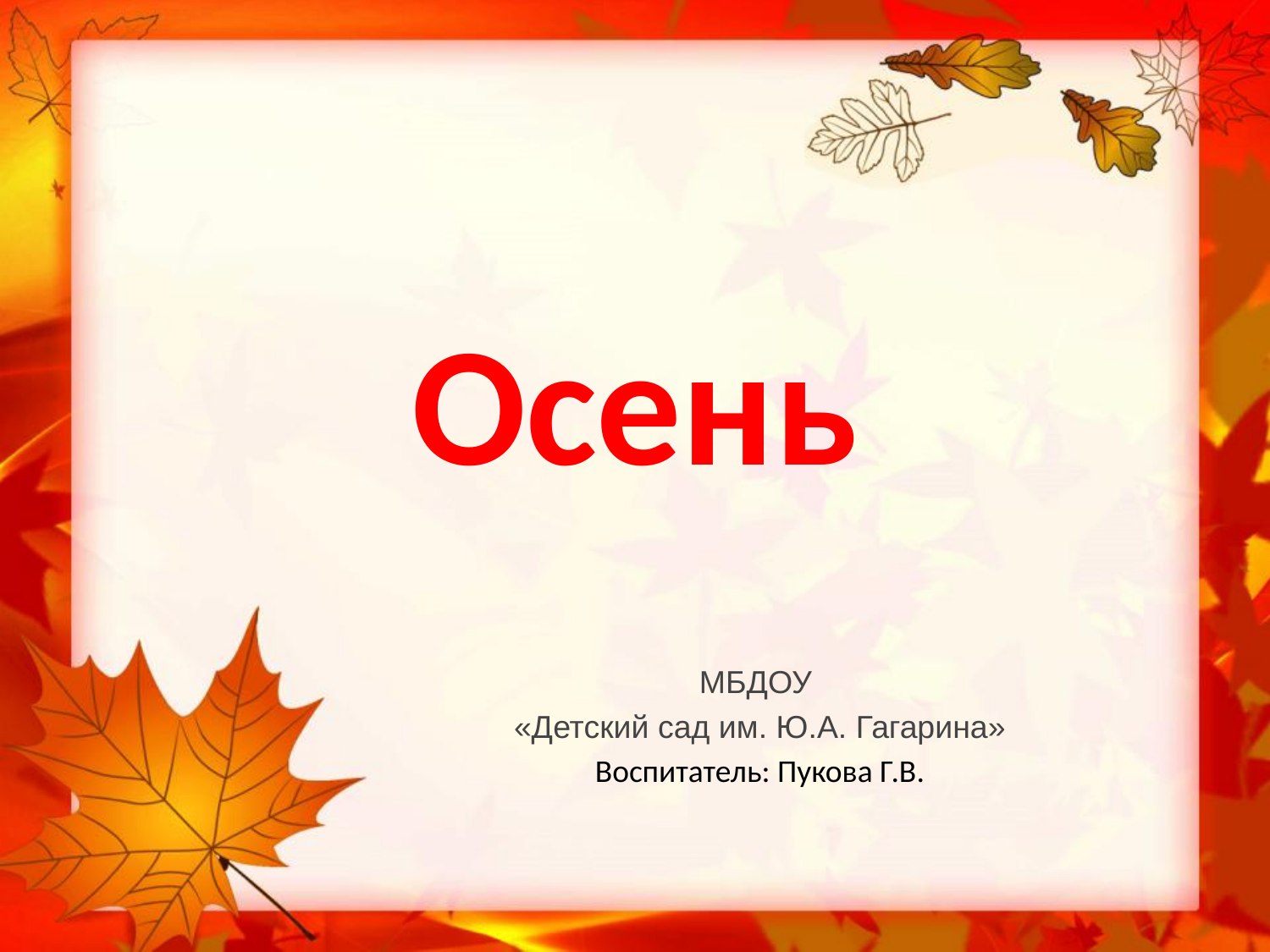

# Осень
МБДОУ
«Детский сад им. Ю.А. Гагарина»
Воспитатель: Пукова Г.В.